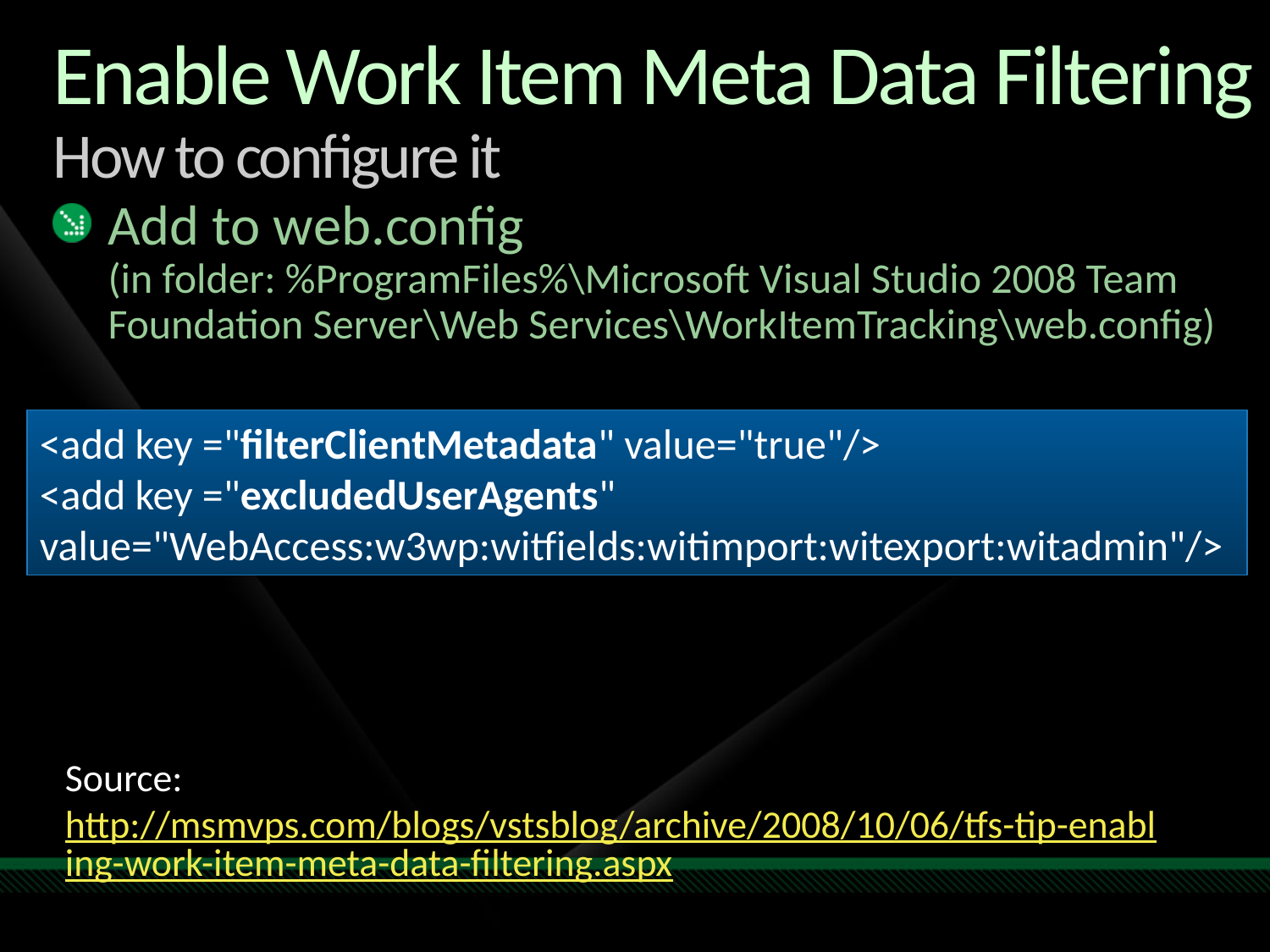

# Enable Work Item Meta Data Filtering How to configure it
Add to web.config
(in folder: %ProgramFiles%\Microsoft Visual Studio 2008 Team Foundation Server\Web Services\WorkItemTracking\web.config)

<add key ="filterClientMetadata" value="true"/>
<add key ="excludedUserAgents" value="WebAccess:w3wp:witfields:witimport:witexport:witadmin"/>
Source: http://msmvps.com/blogs/vstsblog/archive/2008/10/06/tfs-tip-enabling-work-item-meta-data-filtering.aspx